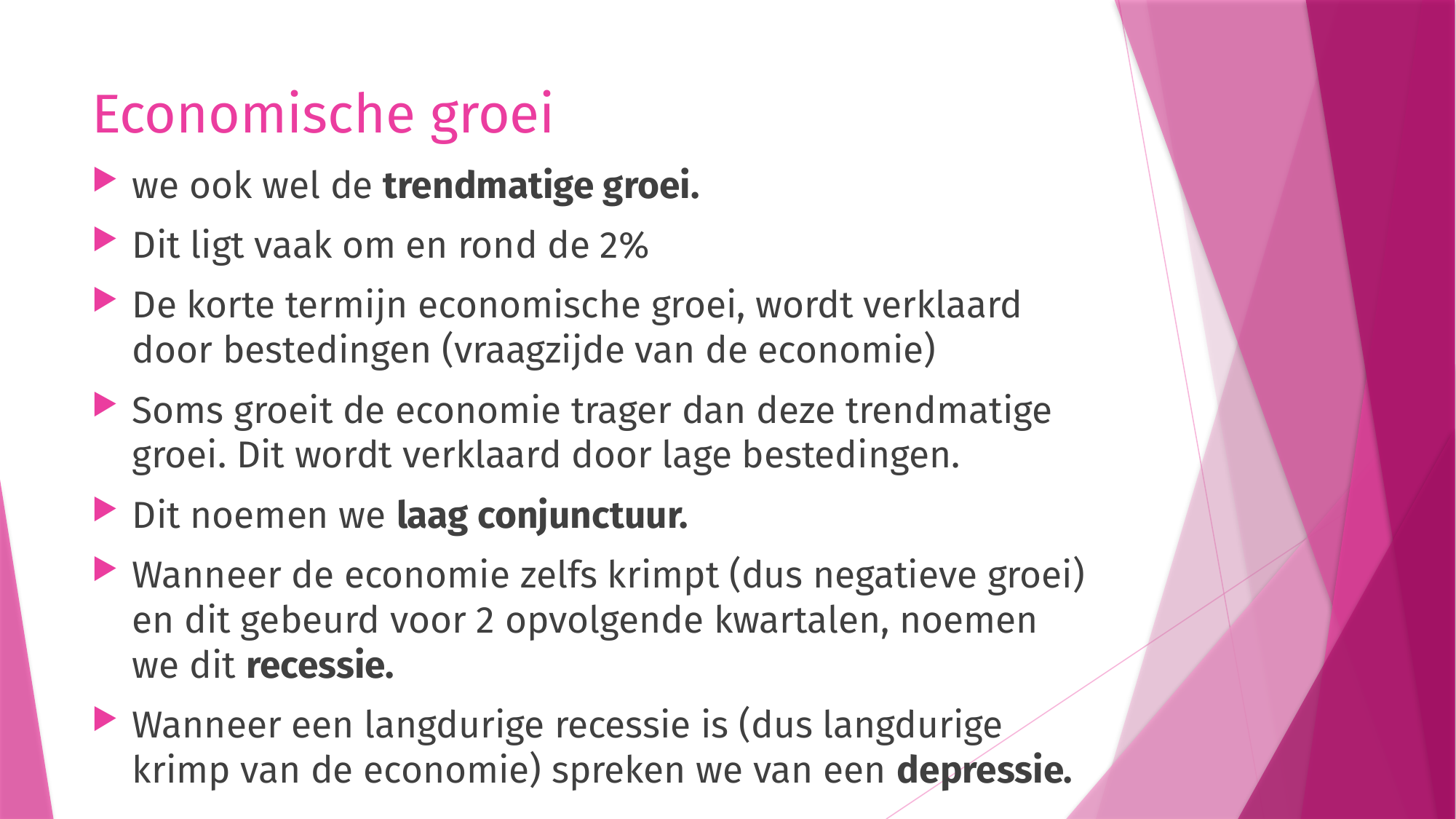

# Economische groei
we ook wel de trendmatige groei.
Dit ligt vaak om en rond de 2%
De korte termijn economische groei, wordt verklaard door bestedingen (vraagzijde van de economie)
Soms groeit de economie trager dan deze trendmatige groei. Dit wordt verklaard door lage bestedingen.
Dit noemen we laag conjunctuur.
Wanneer de economie zelfs krimpt (dus negatieve groei) en dit gebeurd voor 2 opvolgende kwartalen, noemen we dit recessie.
Wanneer een langdurige recessie is (dus langdurige krimp van de economie) spreken we van een depressie.